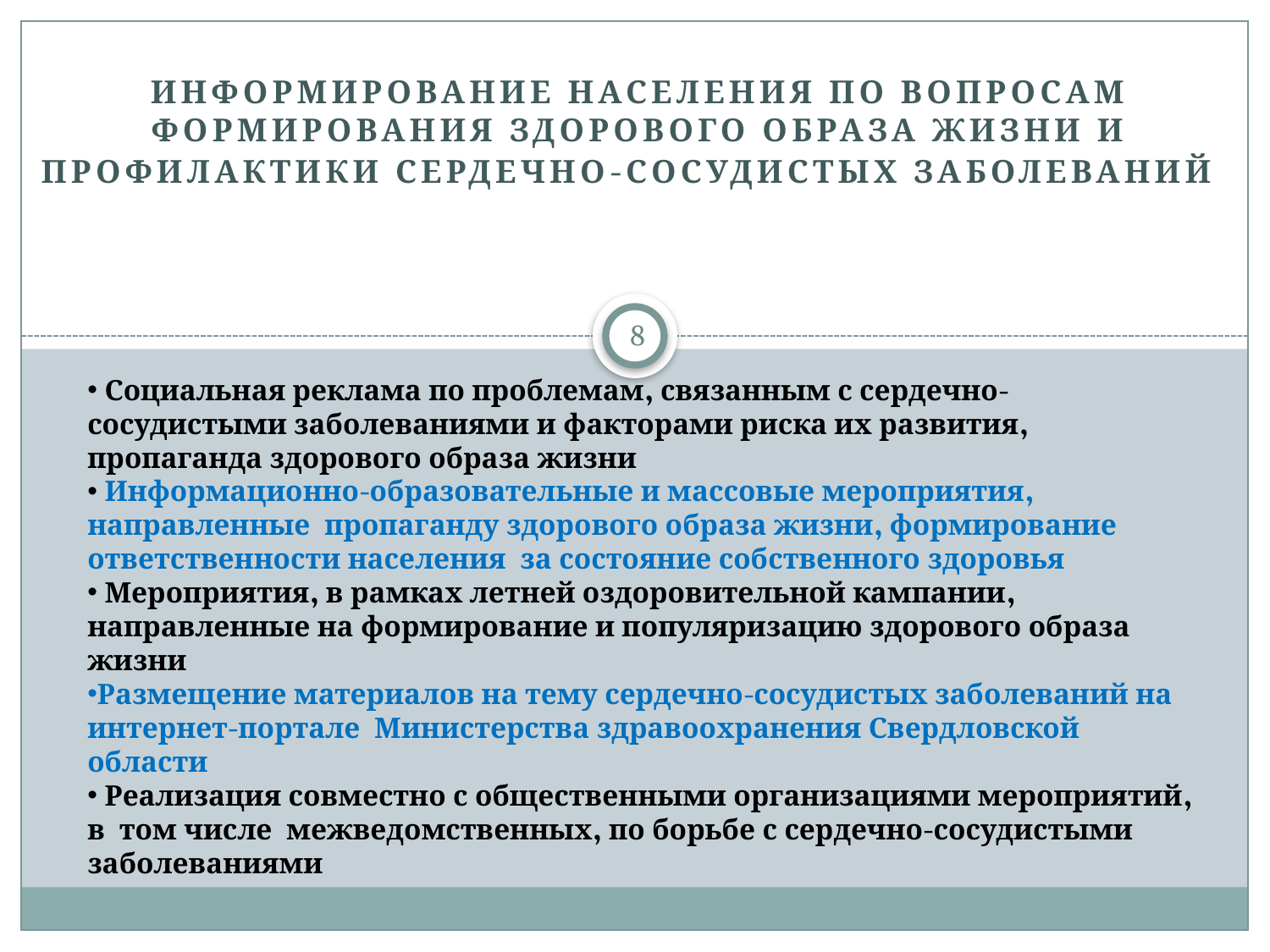

Информирование населения по вопросам формирования здорового образа жизни и профилактики сердечно-сосудистых заболеваний
#
8
 Социальная реклама по проблемам, связанным с сердечно-сосудистыми заболеваниями и факторами риска их развития, пропаганда здорового образа жизни
 Информационно-образовательные и массовые мероприятия, направленные  пропаганду здорового образа жизни, формирование ответственности населения  за состояние собственного здоровья
 Мероприятия, в рамках летней оздоровительной кампании, направленные на формирование и популяризацию здорового образа жизни
Размещение материалов на тему сердечно-сосудистых заболеваний на интернет-портале  Министерства здравоохранения Свердловской области
 Реализация совместно с общественными организациями мероприятий, в  том числе  межведомственных, по борьбе с сердечно-сосудистыми заболеваниями